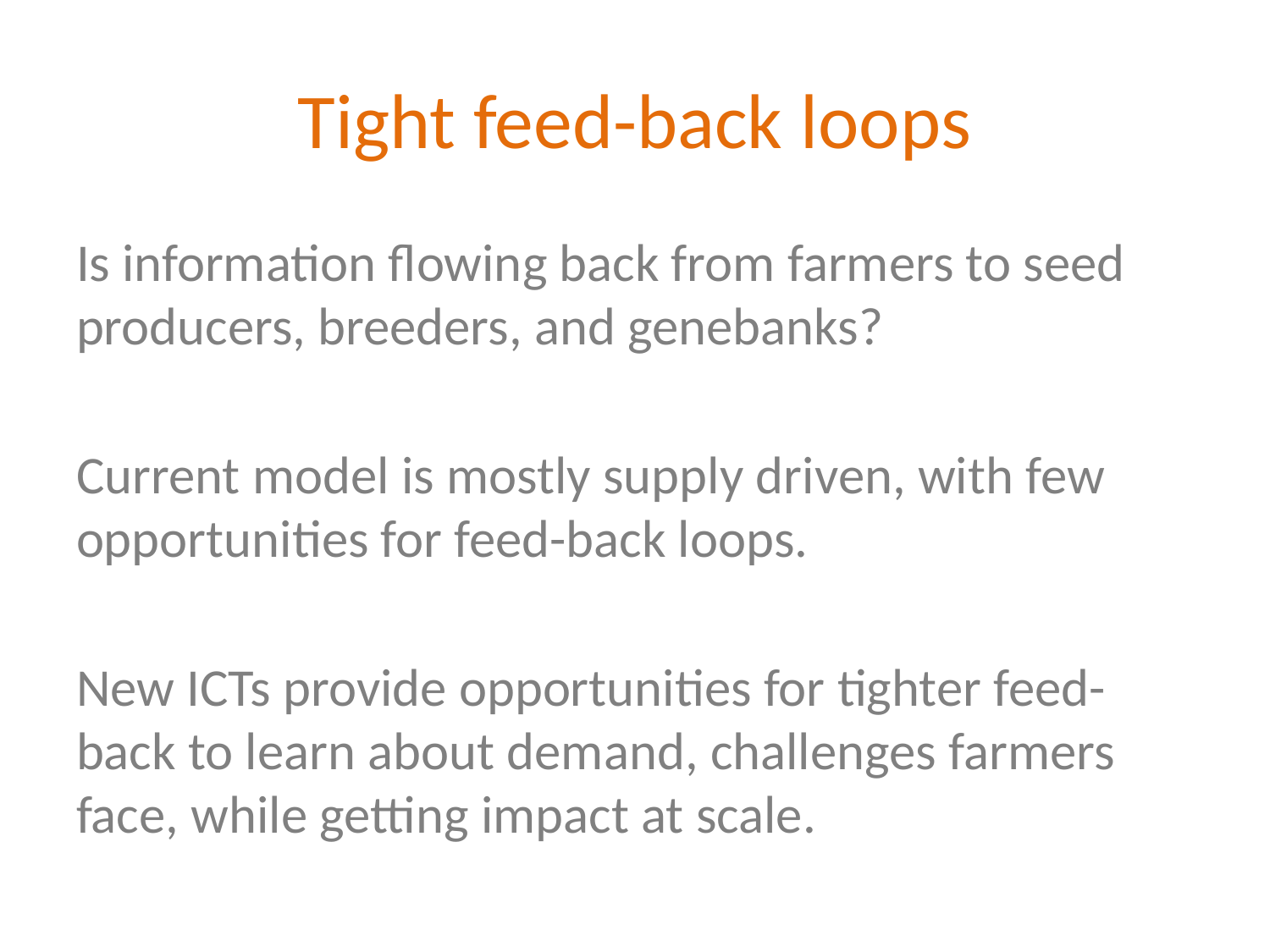

# Tight feed-back loops
Is information flowing back from farmers to seed producers, breeders, and genebanks?

Current model is mostly supply driven, with few opportunities for feed-back loops.

New ICTs provide opportunities for tighter feed-back to learn about demand, challenges farmers face, while getting impact at scale.